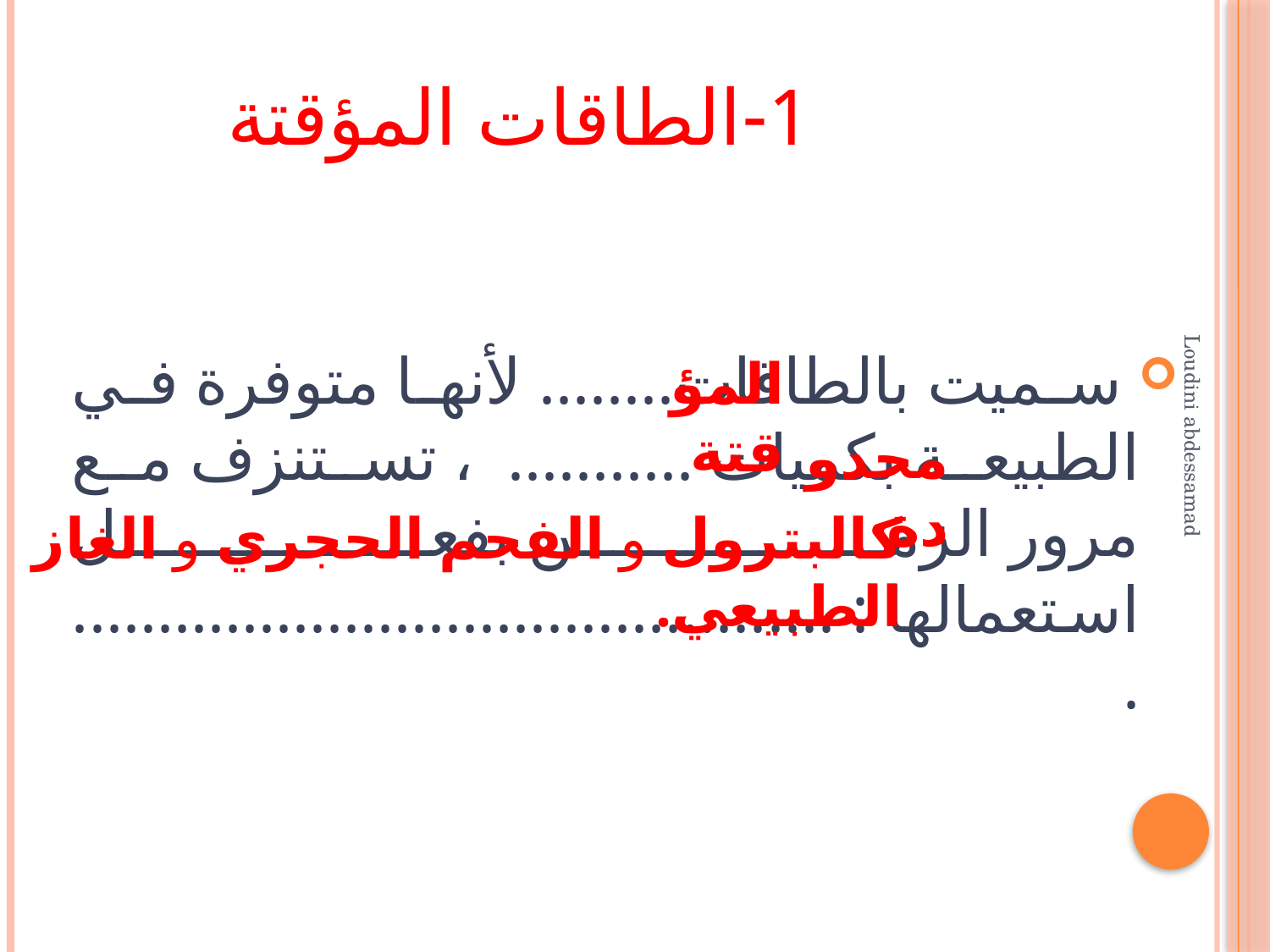

# 1-الطاقات المؤقتة

 سميت بالطاقات........ لأنها متوفرة في الطبيعة بكميات ...........، تستنزف مع مرور الزمن بفعل استعمالها : ..............................................

المؤقتة
محدودة
كالبترول و الفحم الحجري و الغاز الطبيعي.
Loudini abdessamad